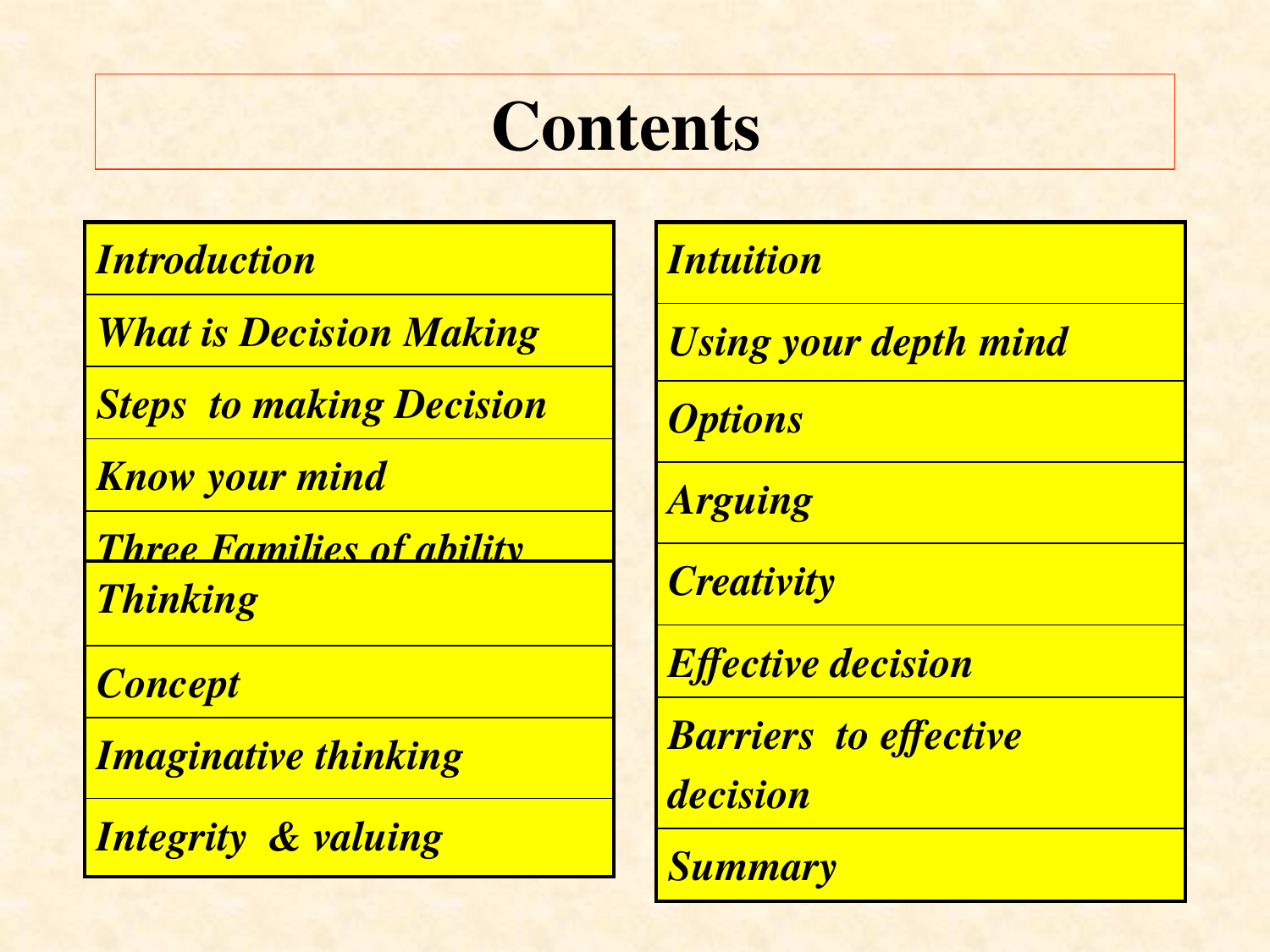

# Contents

| Introduction |
| --- |
| What is Decision Making |
| Steps to making Decision |
| Know your mind |
| Three Families of ability |
| Intuition |
| --- |
| Using your depth mind |
| Options |
| Arguing |
| Creativity |
| Effective decision |
| Barriers to effective decision |
| Summary |
| Thinking |
| --- |
| Concept |
| Imaginative thinking |
| Integrity & valuing |